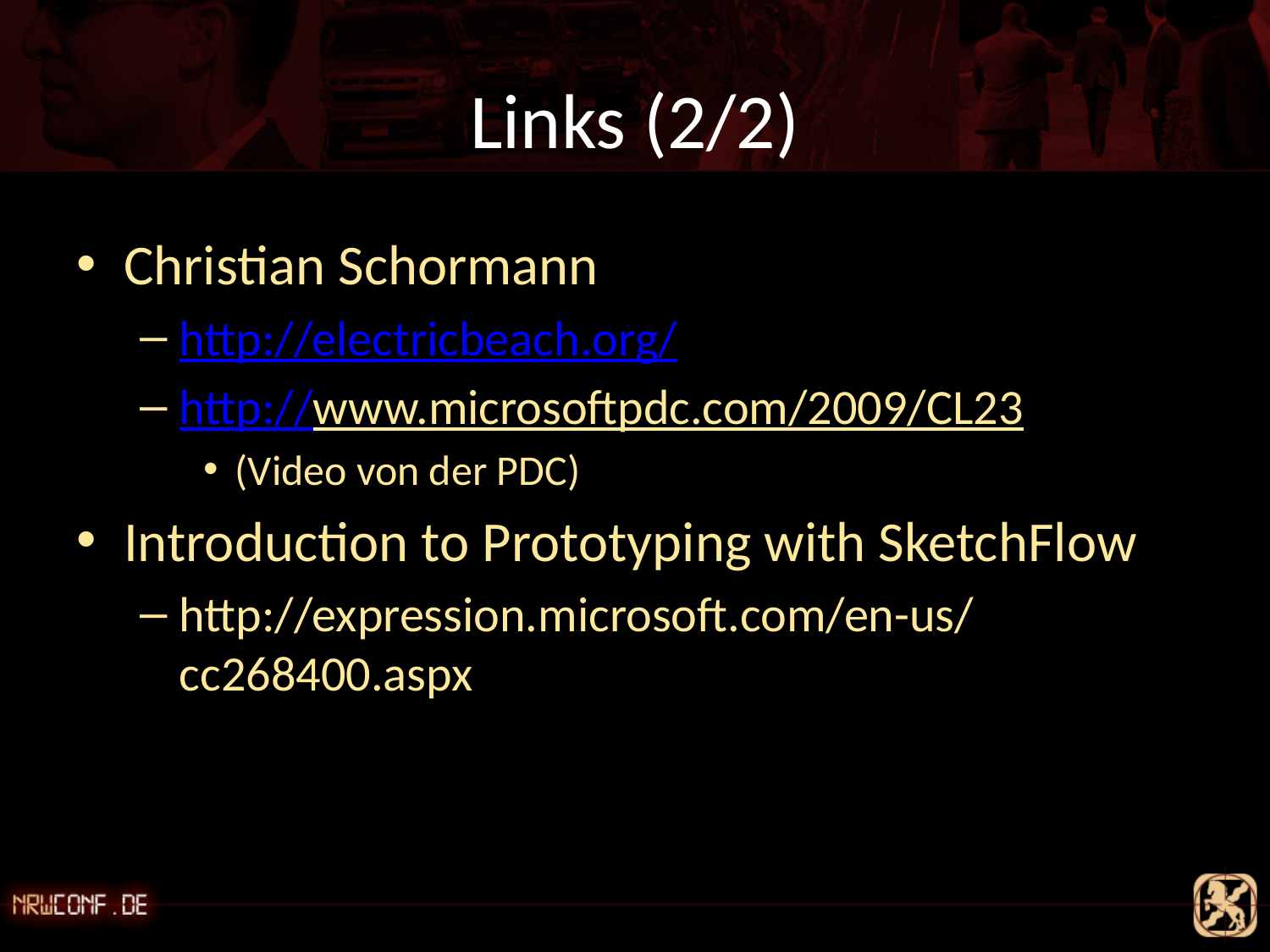

# Links (2/2)
Christian Schormann
http://electricbeach.org/
http://www.microsoftpdc.com/2009/CL23
(Video von der PDC)
Introduction to Prototyping with SketchFlow
http://expression.microsoft.com/en-us/cc268400.aspx